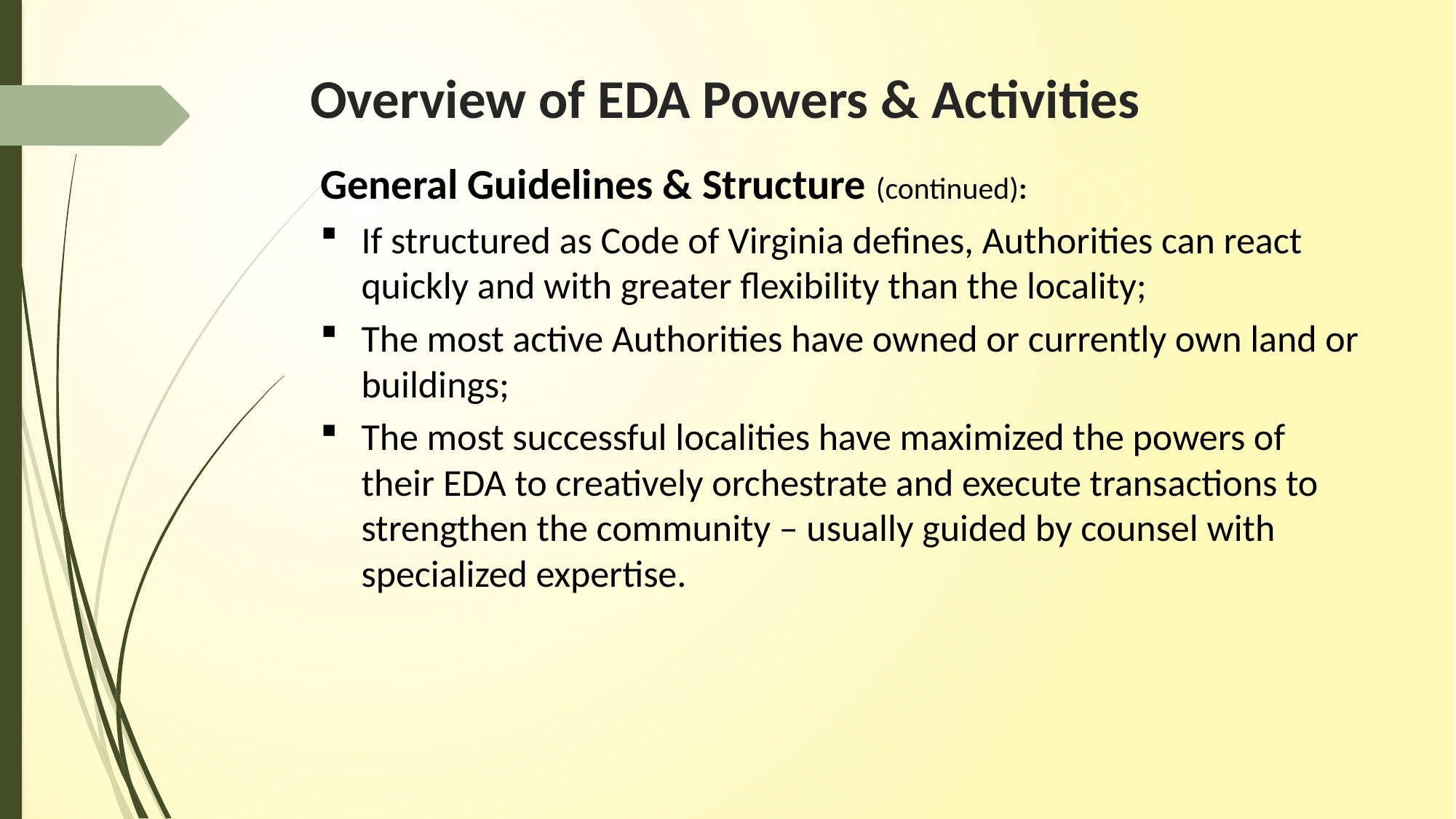

# Overview of EDA Powers & Activities
General Guidelines & Structure (continued):
If structured as Code of Virginia defines, Authorities can react quickly and with greater flexibility than the locality;
The most active Authorities have owned or currently own land or buildings;
The most successful localities have maximized the powers of their EDA to creatively orchestrate and execute transactions to strengthen the community – usually guided by counsel with specialized expertise.